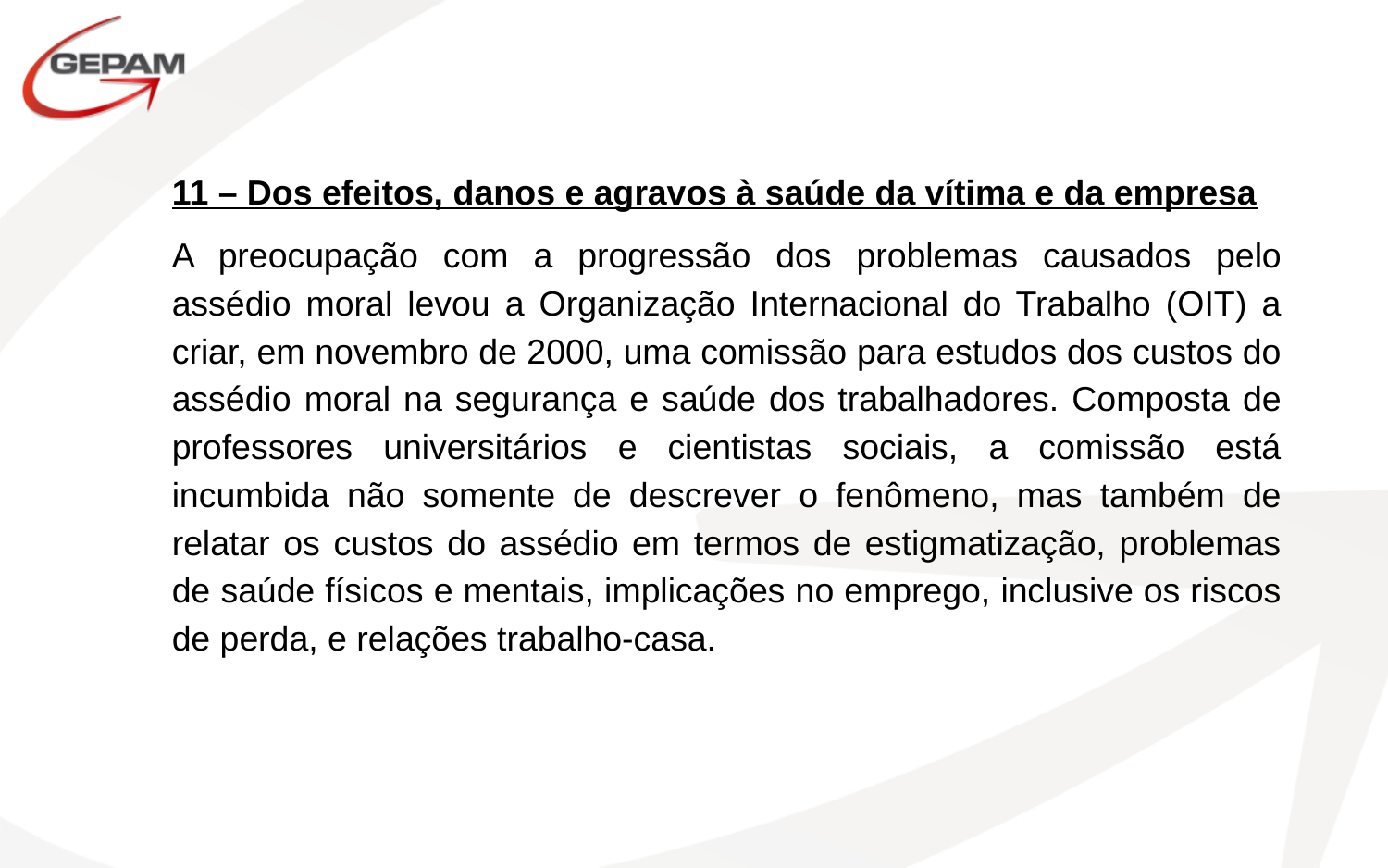

11 – Dos efeitos, danos e agravos à saúde da vítima e da empresa
A preocupação com a progressão dos problemas causados pelo assédio moral levou a Organização Internacional do Trabalho (OIT) a criar, em novembro de 2000, uma comissão para estudos dos custos do assédio moral na segurança e saúde dos trabalhadores. Composta de professores universitários e cientistas sociais, a comissão está incumbida não somente de descrever o fenômeno, mas também de relatar os custos do assédio em termos de estigmatização, problemas de saúde físicos e mentais, implicações no emprego, inclusive os riscos de perda, e relações trabalho-casa.